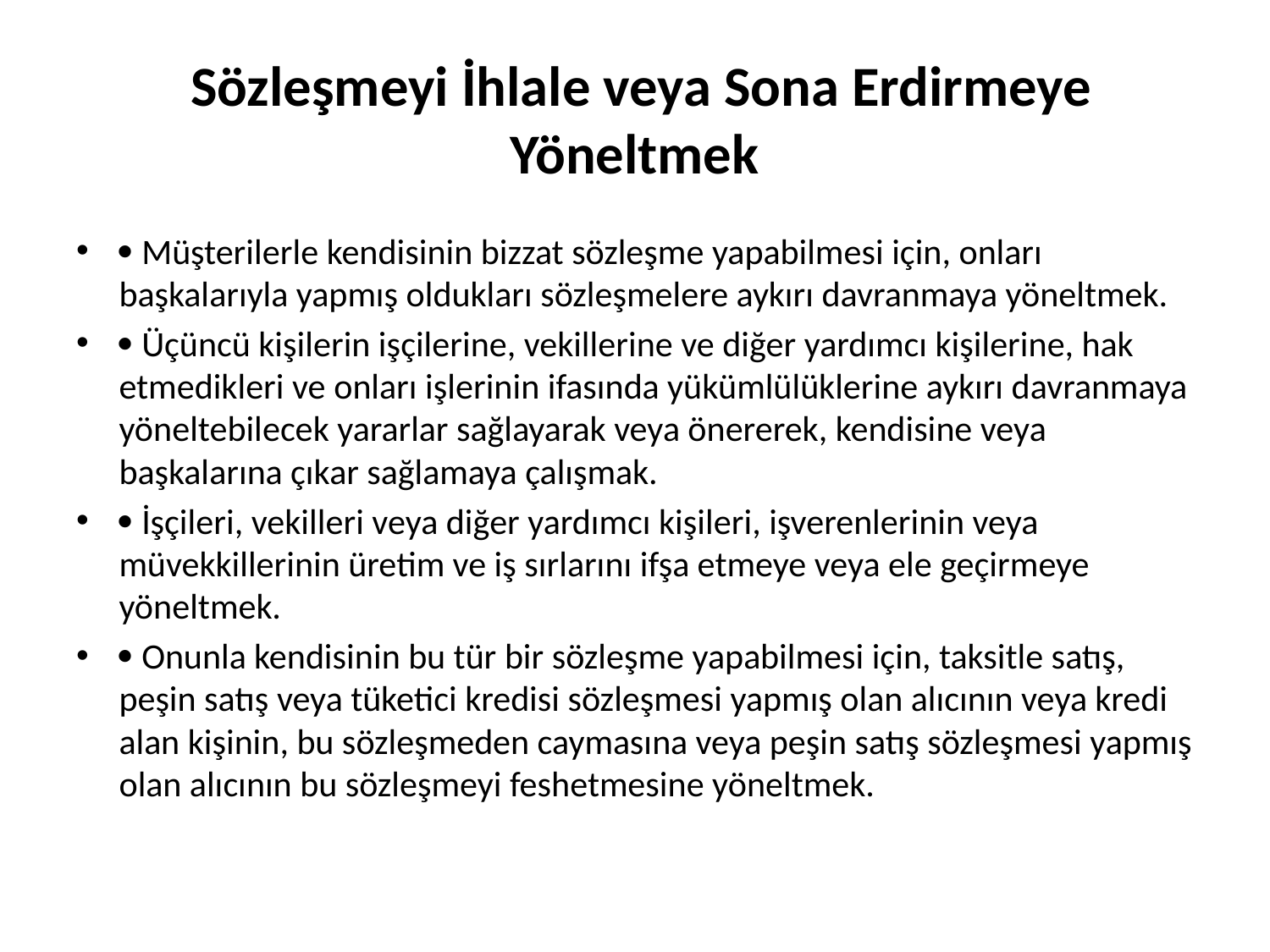

# Sözleşmeyi İhlale veya Sona Erdirmeye Yöneltmek
• Müşterilerle kendisinin bizzat sözleşme yapabilmesi için, onları başkalarıyla yapmış oldukları sözleşmelere aykırı davranmaya yöneltmek.
• Üçüncü kişilerin işçilerine, vekillerine ve diğer yardımcı kişilerine, hak etmedikleri ve onları işlerinin ifasında yükümlülüklerine aykırı davranmaya yöneltebilecek yararlar sağlayarak veya önererek, kendisine veya başkalarına çıkar sağlamaya çalışmak.
• İşçileri, vekilleri veya diğer yardımcı kişileri, işverenlerinin veya müvekkillerinin üretim ve iş sırlarını ifşa etmeye veya ele geçirmeye yöneltmek.
• Onunla kendisinin bu tür bir sözleşme yapabilmesi için, taksitle satış, peşin satış veya tüketici kredisi sözleşmesi yapmış olan alıcının veya kredi alan kişinin, bu sözleşmeden caymasına veya peşin satış sözleşmesi yapmış olan alıcının bu sözleşmeyi feshetmesine yöneltmek.